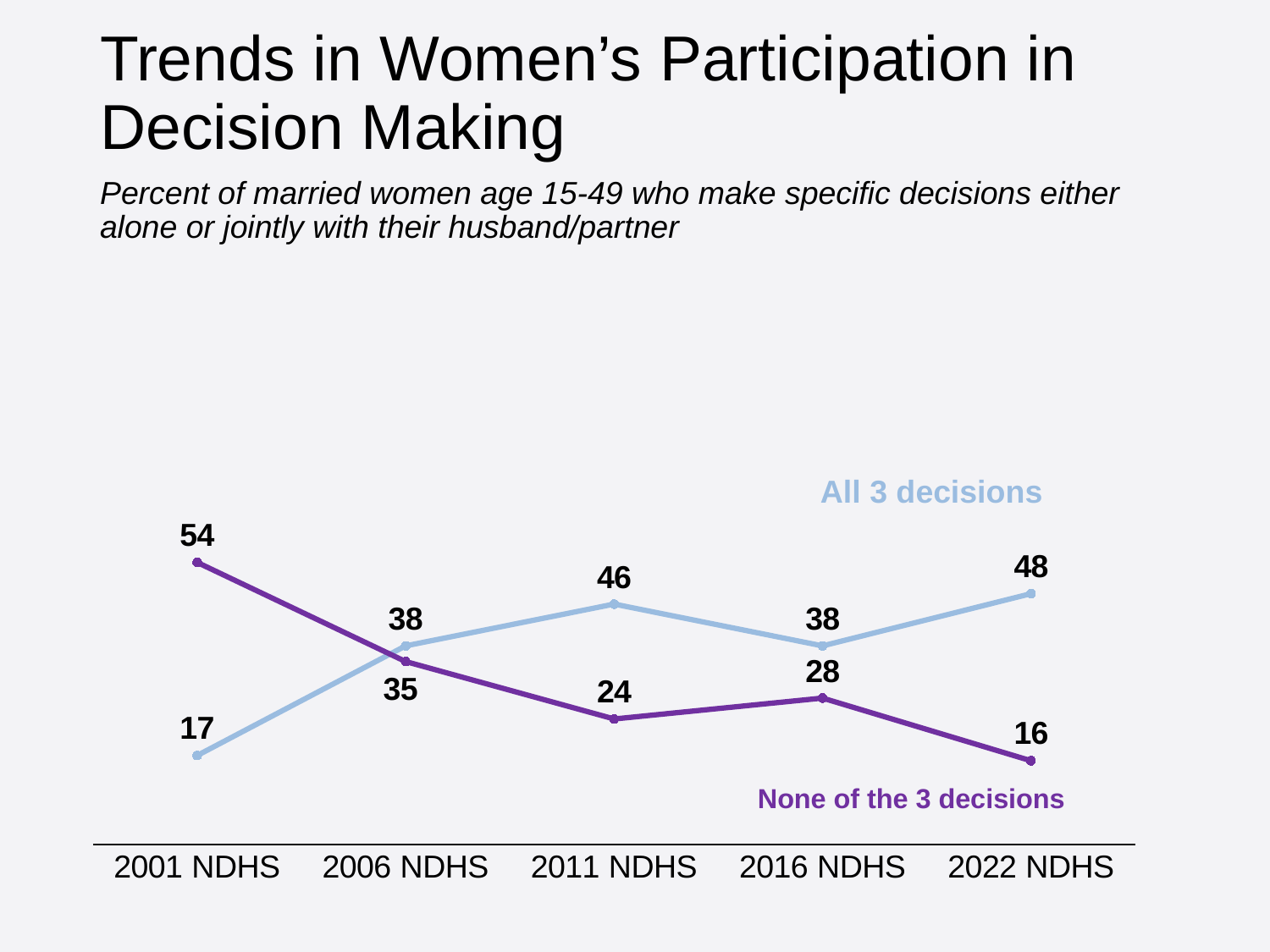

# Trends in Women’s Participation in Decision Making
Percent of married women age 15-49 who make specific decisions either alone or jointly with their husband/partner

### Chart

| Category | All 3 decisions | None of the 3 decisions |
|---|---|---|
| 2001 NDHS | 17.0 | 54.0 |
| 2006 NDHS | 38.0 | 35.0 |
| 2011 NDHS | 46.0 | 24.0 |
| 2016 NDHS | 38.0 | 28.0 |
| 2022 NDHS | 48.0 | 16.0 |
All 3 decisions
None of the 3 decisions